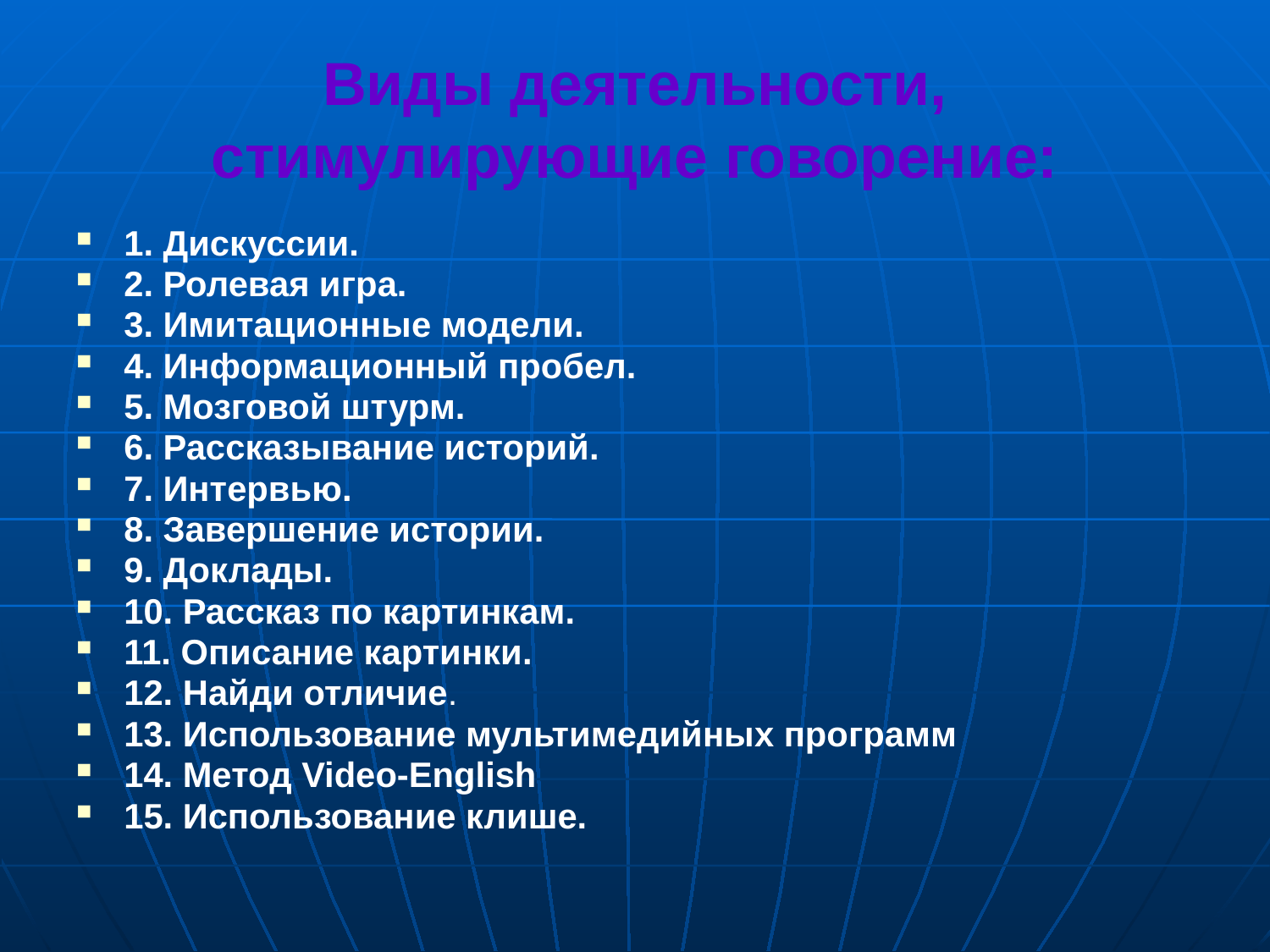

Виды деятельности, стимулирующие говорение:
1. Дискуссии.
2. Ролевая игра.
3. Имитационные модели.
4. Информационный пробел.
5. Мозговой штурм.
6. Рассказывание историй.
7. Интервью.
8. Завершение истории.
9. Доклады.
10. Рассказ по картинкам.
11. Описание картинки.
12. Найди отличие.
13. Использование мультимедийных программ
14. Метод Video-English
15. Использование клише.